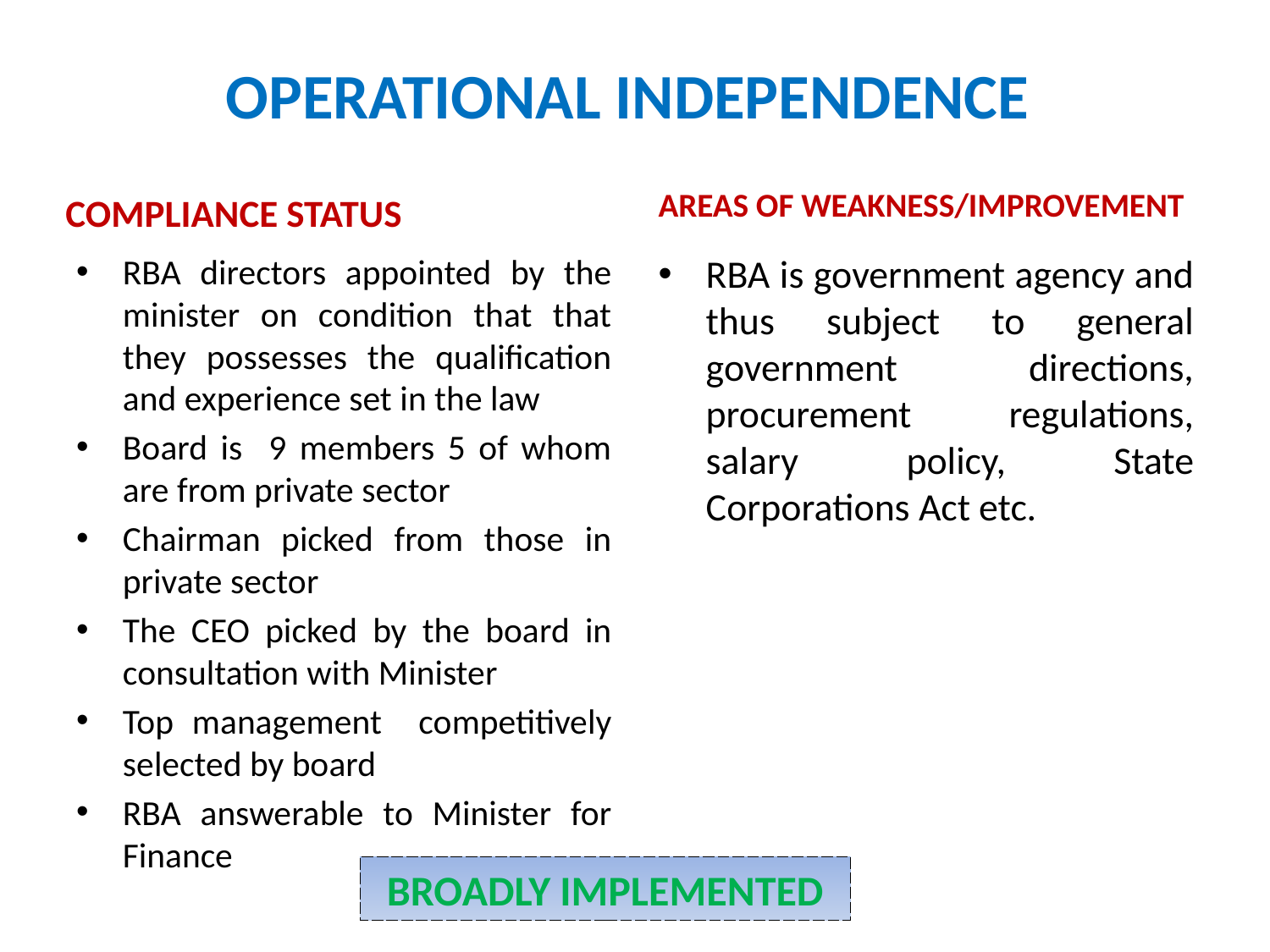

# OPERATIONAL INDEPENDENCE

AREAS OF WEAKNESS/IMPROVEMENT

COMPLIANCE STATUS

RBA directors appointed by the minister on condition that that they possesses the qualification and experience set in the law
Board is  9 members 5 of whom are from private sector
Chairman picked from those in private sector
The CEO picked by the board in consultation with Minister
Top management  competitively selected by board
RBA answerable to Minister for Finance
RBA is government agency and thus subject to general government  directions, procurement regulations, salary policy, State Corporations Act etc.

BROADLY IMPLEMENTED